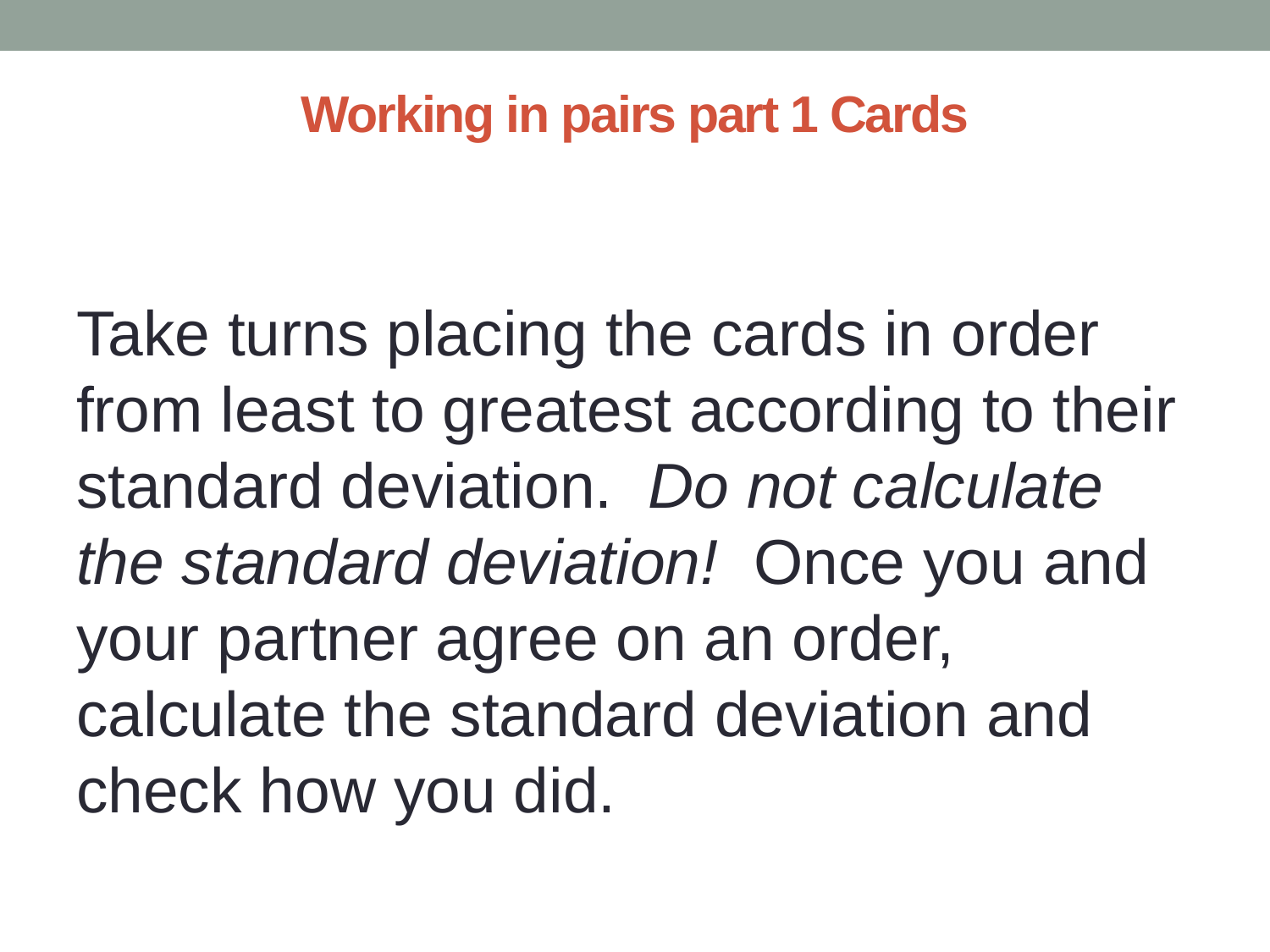

# Working in pairs part 1 Cards

Take turns placing the cards in order from least to greatest according to their standard deviation.  Do not calculate the standard deviation!  Once you and your partner agree on an order, calculate the standard deviation and check how you did.